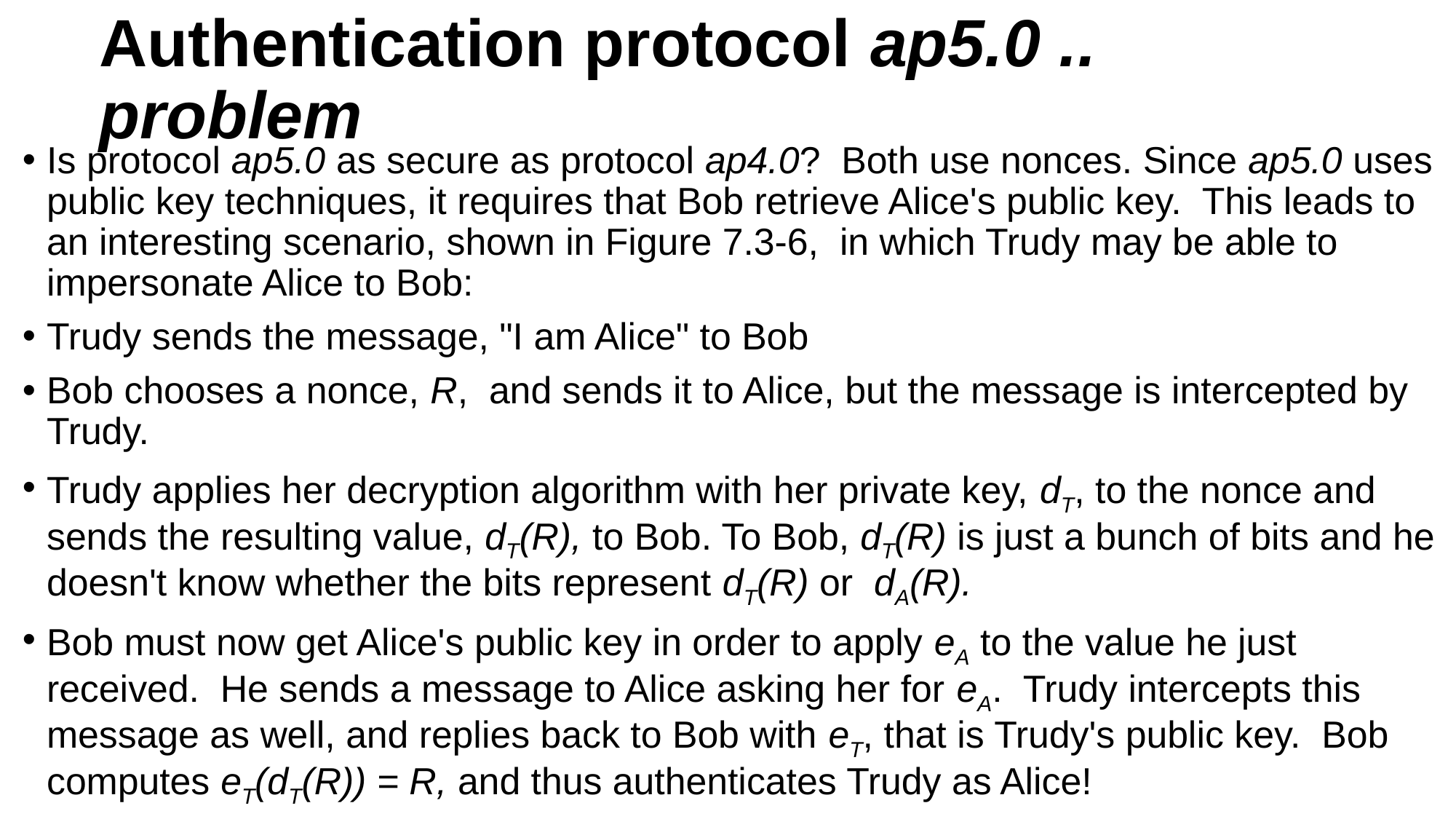

# Authentication protocol ap5.0 .. problem
Is protocol ap5.0 as secure as protocol ap4.0?  Both use nonces. Since ap5.0 uses public key techniques, it requires that Bob retrieve Alice's public key.  This leads to an interesting scenario, shown in Figure 7.3-6,  in which Trudy may be able to impersonate Alice to Bob:
Trudy sends the message, "I am Alice" to Bob
Bob chooses a nonce, R,  and sends it to Alice, but the message is intercepted by Trudy.
Trudy applies her decryption algorithm with her private key, dT, to the nonce and sends the resulting value, dT(R), to Bob. To Bob, dT(R) is just a bunch of bits and he doesn't know whether the bits represent dT(R) or  dA(R).
Bob must now get Alice's public key in order to apply eA to the value he just received.  He sends a message to Alice asking her for eA.  Trudy intercepts this message as well, and replies back to Bob with eT, that is Trudy's public key.  Bob computes eT(dT(R)) = R, and thus authenticates Trudy as Alice!